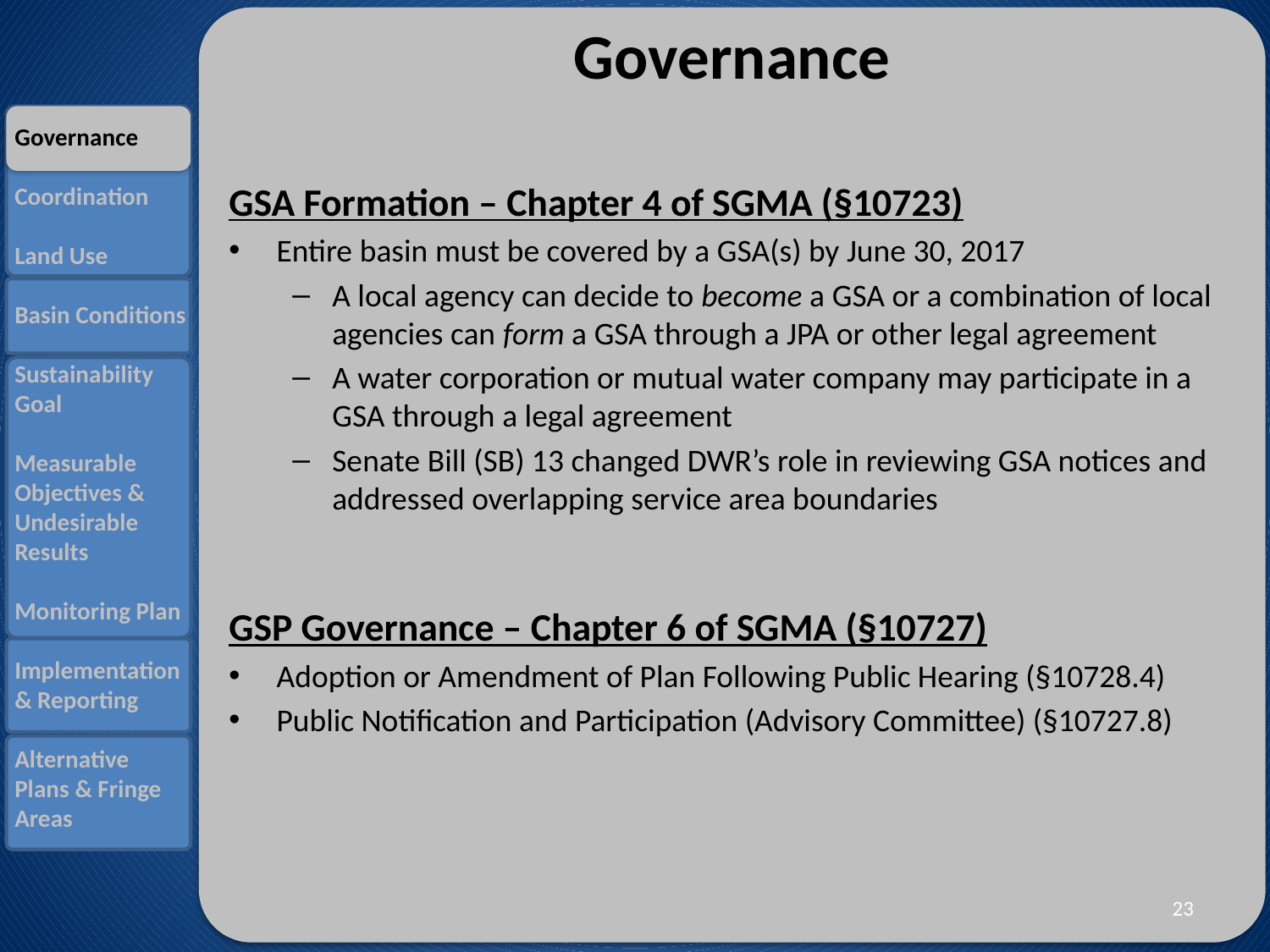

# Governance

Governance

Coordination

Land Use

Basin Conditions

Sustainability Goal

Measurable Objectives & Undesirable Results

Monitoring Plan

Implementation & Reporting

Alternative  Plans & Fringe Areas

GSA Formation – Chapter 4 of SGMA (§10723)
Entire basin must be covered by a GSA(s) by June 30, 2017
A local agency can decide to become a GSA or a combination of local agencies can form a GSA through a JPA or other legal agreement
A water corporation or mutual water company may participate in a GSA through a legal agreement
Senate Bill (SB) 13 changed DWR’s role in reviewing GSA notices and addressed overlapping service area boundaries

GSP Governance – Chapter 6 of SGMA (§10727)
Adoption or Amendment of Plan Following Public Hearing (§10728.4)
Public Notification and Participation (Advisory Committee) (§10727.8)

23